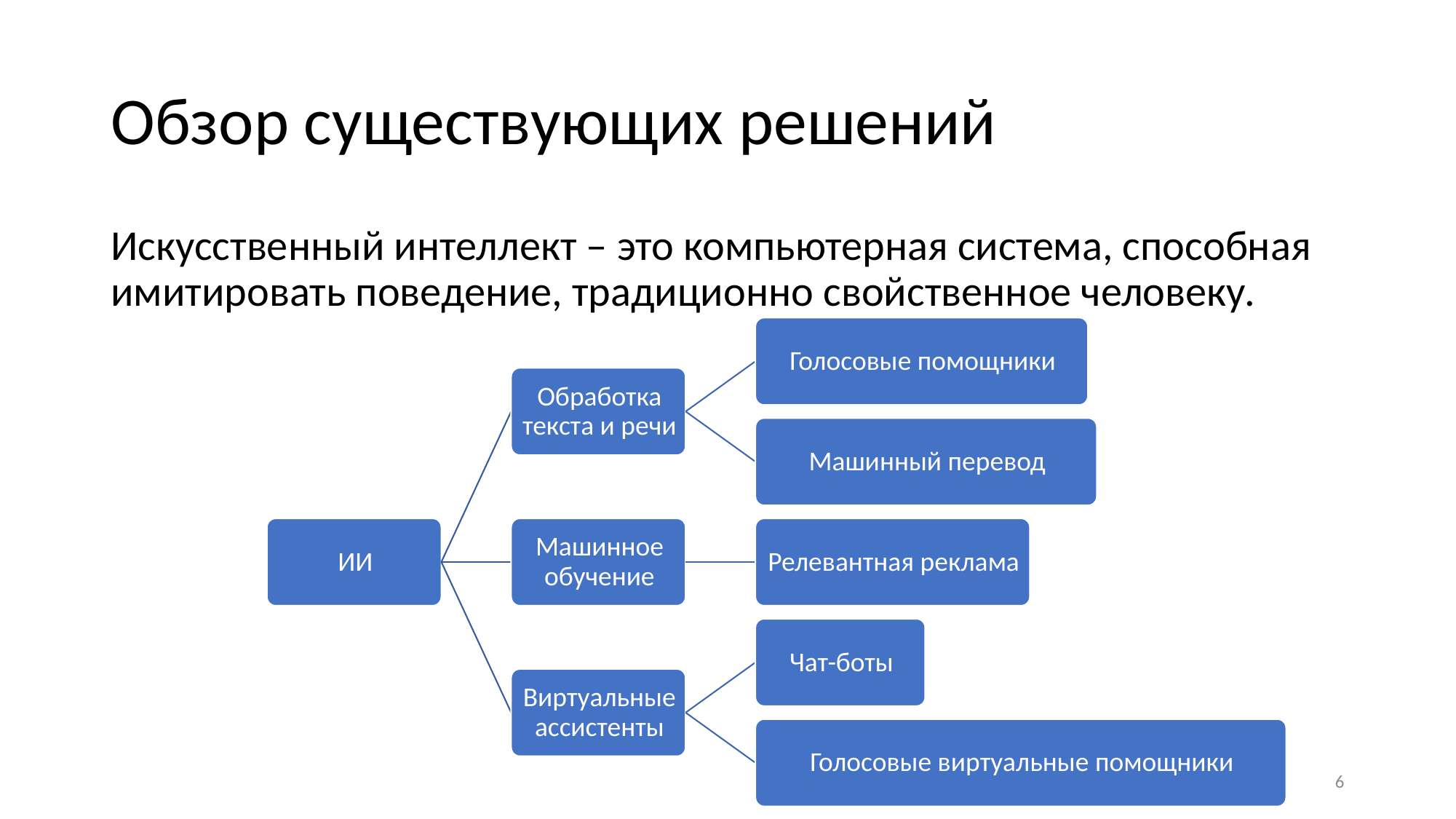

# Обзор существующих решений
Искусственный интеллект – это компьютерная система, способная имитировать поведение, традиционно свойственное человеку.

ИИ

Обработка текста и речи

Голосовые помощники

Машинный перевод

Машинное обучение

Релевантная реклама

Виртуальные ассистенты

Чат-боты

Голосовые виртуальные помощники
6